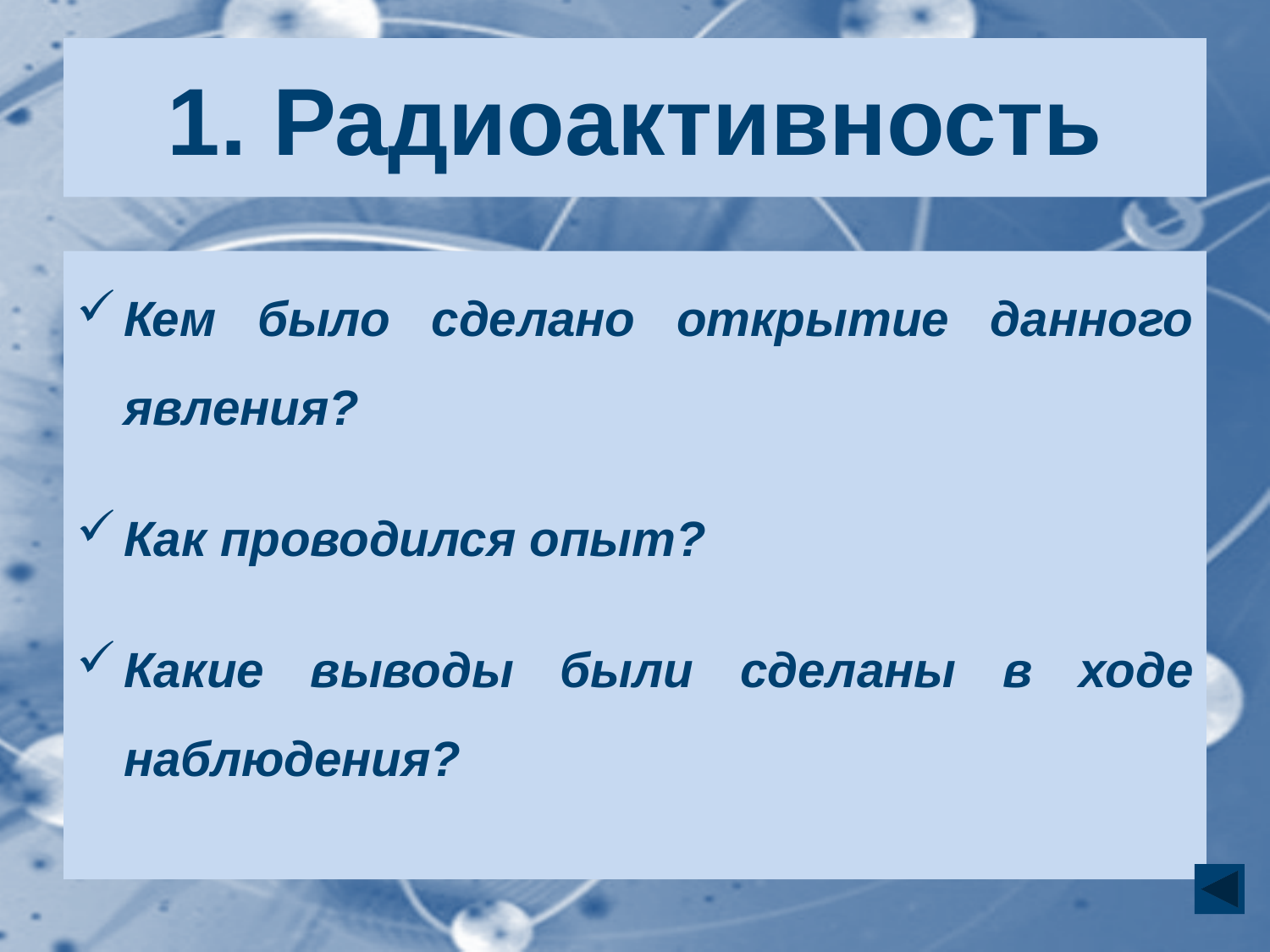

# 1. Радиоактивность
Кем было сделано открытие данного явления?
Как проводился опыт?
Какие выводы были сделаны в ходе наблюдения?